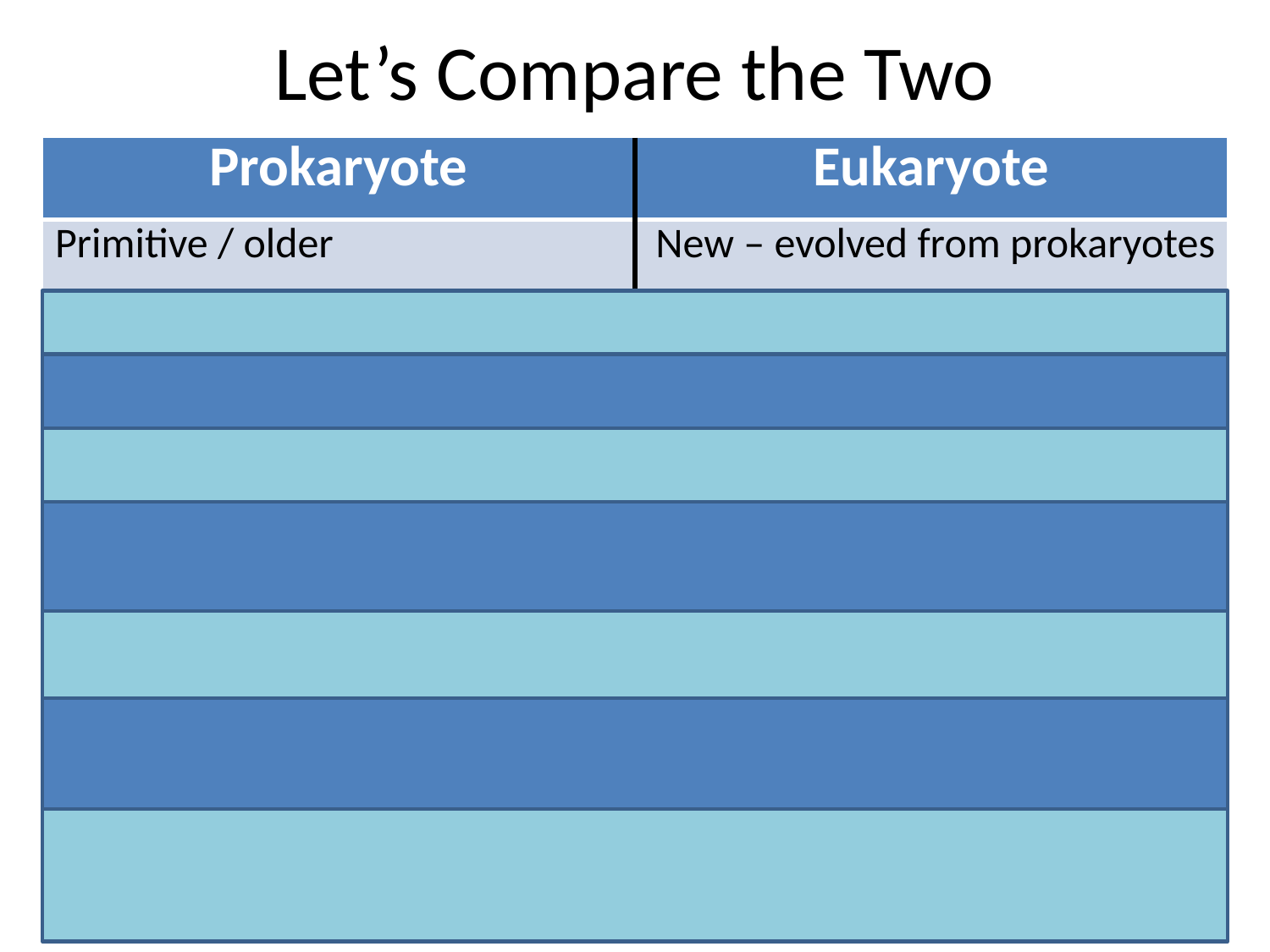

# Let’s Compare the Two
| Prokaryote | Eukaryote |
| --- | --- |
| Primitive / older | New – evolved from prokaryotes |
| Smaller 1-10 µm | 10x Larger 10-100 µm |
| Single cell organisms | Single or Multicellular organisms |
| (bacteria) | (animals, plants, protists & fungi) |
| Simple organization | Complex organization with compartmentalization |
| No membrane-bound organelles | Membrane-bound organelles |
| Energy from sun | Cellular Respiration & Photosynthesis |
| Sometimes has appendages: pili or flaggela (tails) |  |